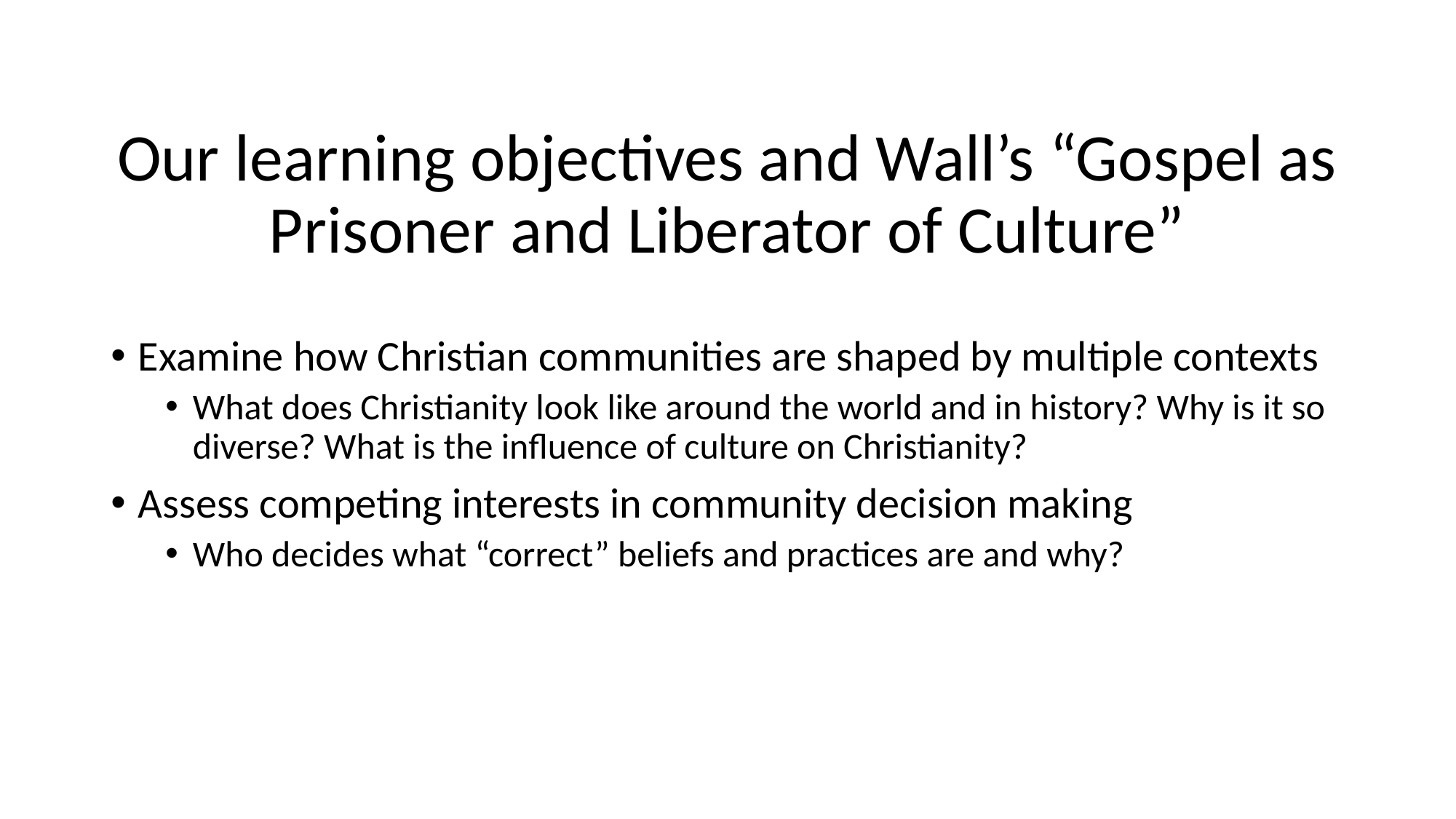

# Our learning objectives and Wall’s “Gospel as Prisoner and Liberator of Culture”
Examine how Christian communities are shaped by multiple contexts
What does Christianity look like around the world and in history? Why is it so diverse? What is the influence of culture on Christianity?
Assess competing interests in community decision making
Who decides what “correct” beliefs and practices are and why?